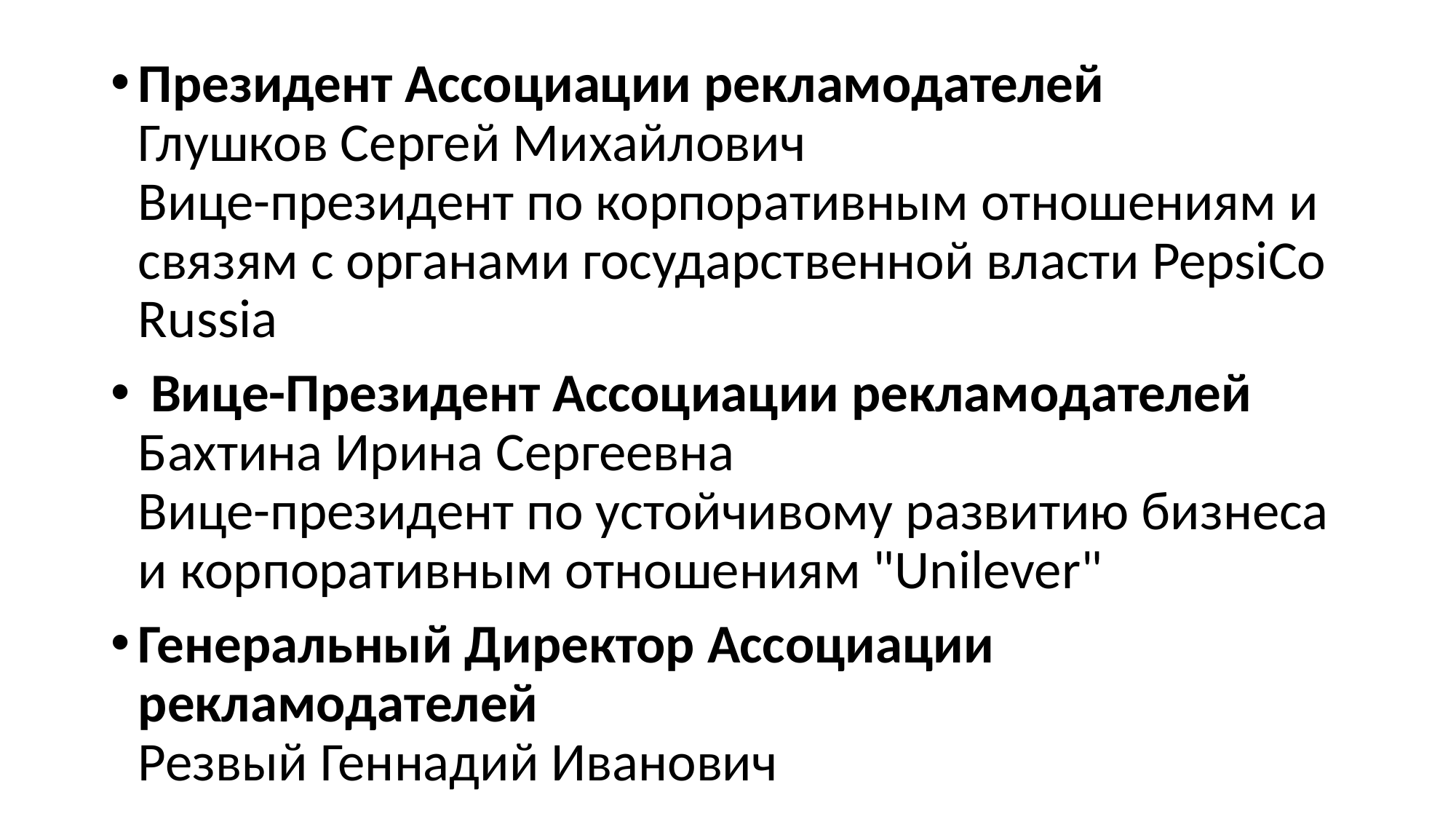

Президент Ассоциации рекламодателей
Глушков Сергей Михайлович
Вице-президент по корпоративным отношениям и связям с органами государственной власти PepsiCo Russia
 Вице-Президент Ассоциации рекламодателей
Бахтина Ирина Сергеевна
Вице-президент по устойчивому развитию бизнеса и корпоративным отношениям "Unilever"
Генеральный Директор Ассоциации рекламодателей
Резвый Геннадий Иванович